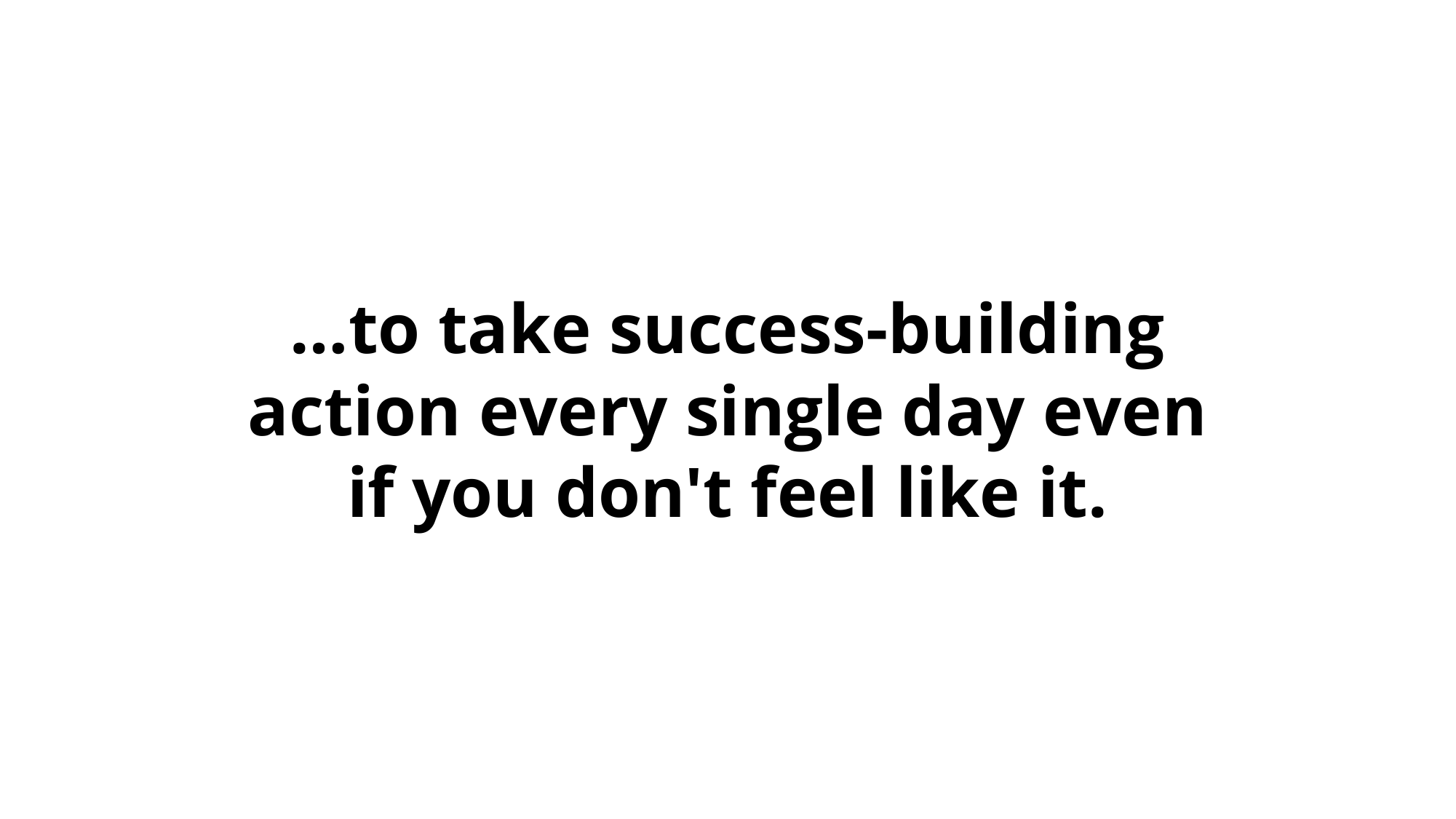

…to take success-building action every single day even if you don't feel like it.